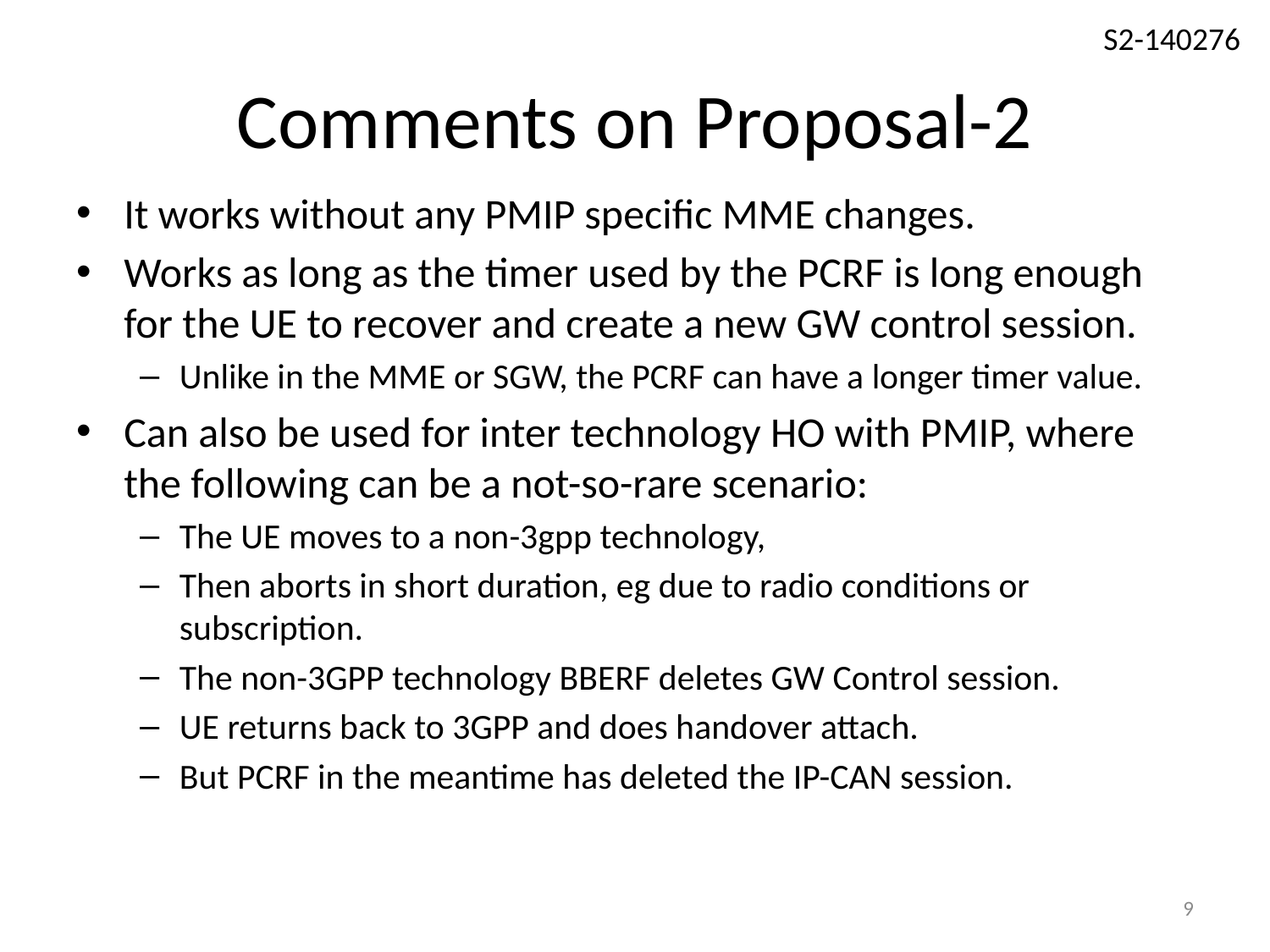

# Comments on Proposal-2
It works without any PMIP specific MME changes.
Works as long as the timer used by the PCRF is long enough for the UE to recover and create a new GW control session.
Unlike in the MME or SGW, the PCRF can have a longer timer value.
Can also be used for inter technology HO with PMIP, where the following can be a not-so-rare scenario:
The UE moves to a non-3gpp technology,
Then aborts in short duration, eg due to radio conditions or subscription.
The non-3GPP technology BBERF deletes GW Control session.
UE returns back to 3GPP and does handover attach.
But PCRF in the meantime has deleted the IP-CAN session.
9